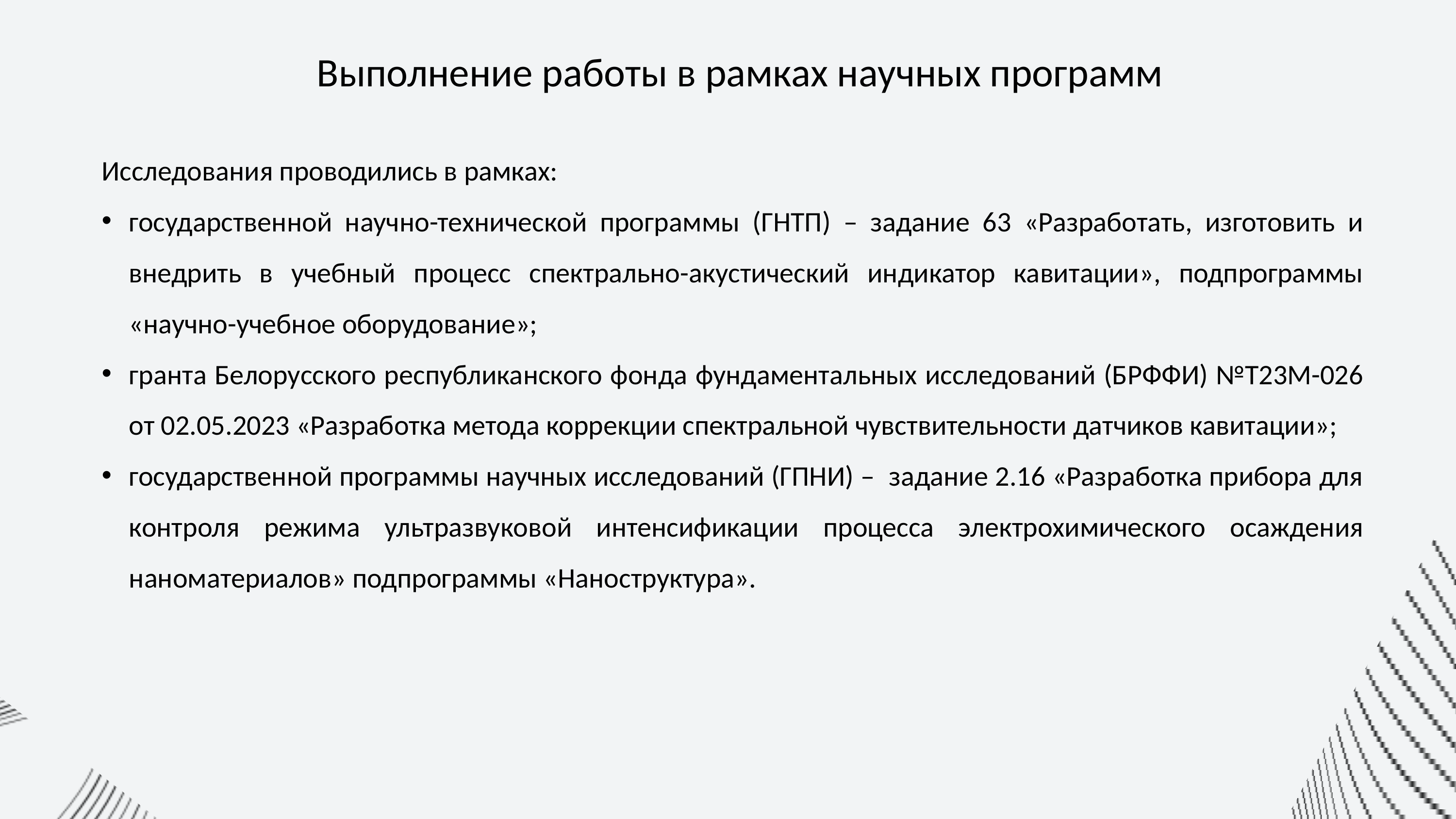

Выполнение работы в рамках научных программ
Исследования проводились в рамках:
государственной научно-технической программы (ГНТП) – задание 63 «Разработать, изготовить и внедрить в учебный процесс спектрально-акустический индикатор кавитации», подпрограммы «научно-учебное оборудование»;
гранта Белорусского республиканского фонда фундаментальных исследований (БРФФИ) №Т23М-026 от 02.05.2023 «Разработка метода коррекции спектральной чувствительности датчиков кавитации»;
государственной программы научных исследований (ГПНИ) –  задание 2.16 «Разработка прибора для контроля режима ультразвуковой интенсификации процесса электрохимического осаждения наноматериалов» подпрограммы «Наноструктура».